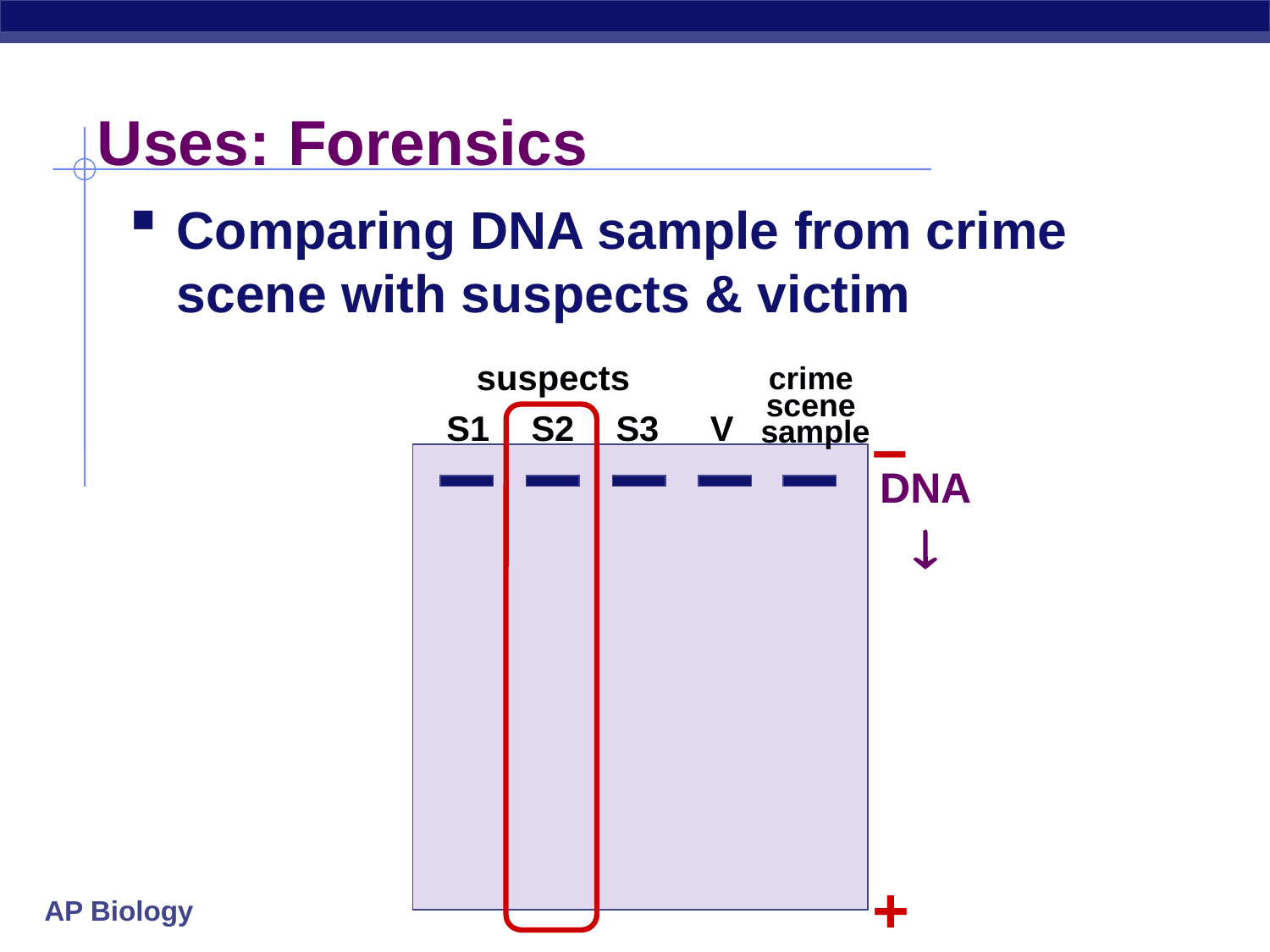

# Uses: Forensics
Comparing DNA sample from crime scene with suspects & victim
suspects
crime
scene
sample
S1
S2
S3
V
–

DNA
↓

+